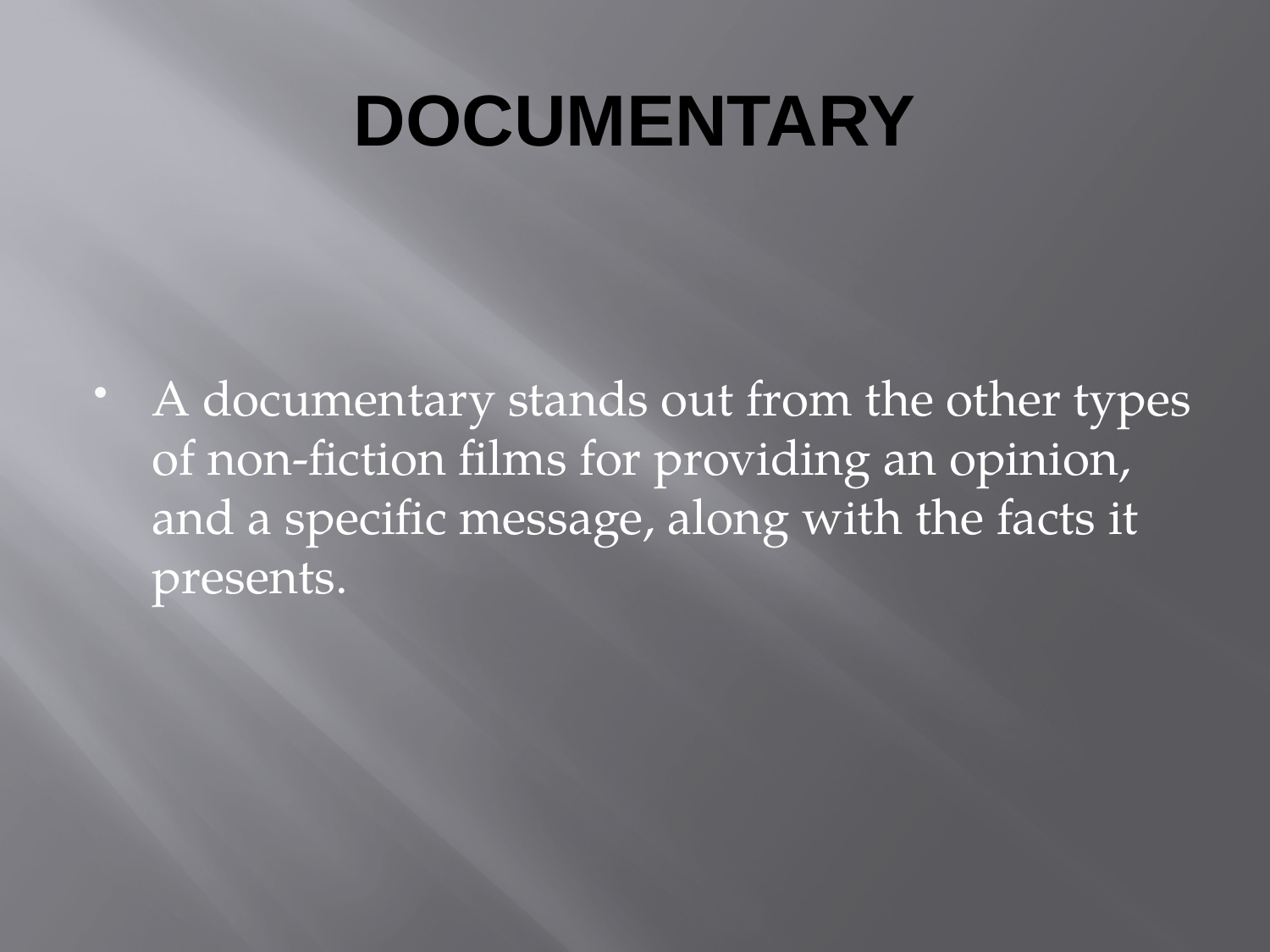

# DOCUMENTARY

A documentary stands out from the other types of non-fiction films for providing an opinion, and a specific message, along with the facts it presents.